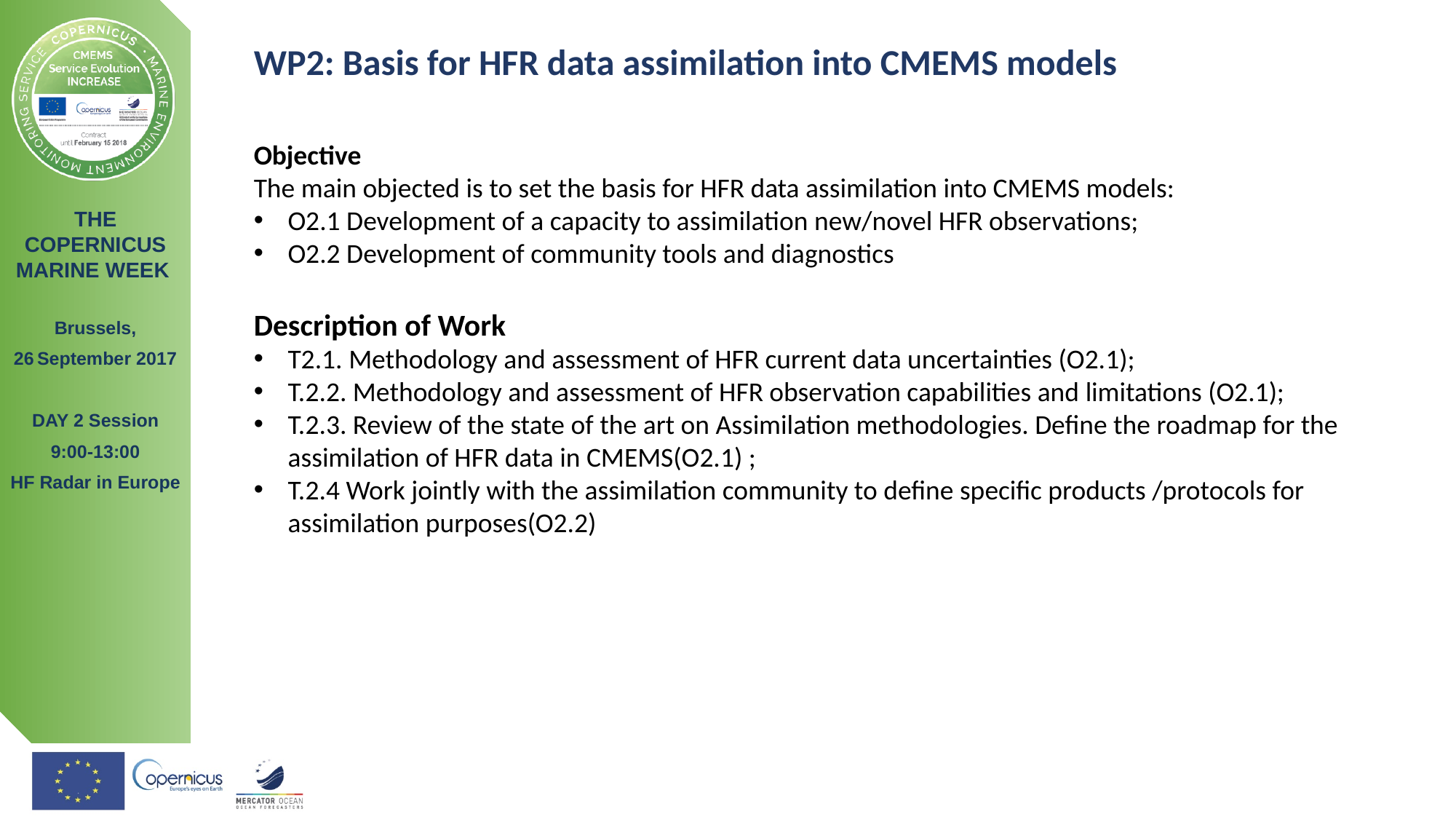

WP2: Basis for HFR data assimilation into CMEMS models
Objective
The main objected is to set the basis for HFR data assimilation into CMEMS models:
O2.1 Development of a capacity to assimilation new/novel HFR observations;
O2.2 Development of community tools and diagnostics

Description of Work
T2.1. Methodology and assessment of HFR current data uncertainties (O2.1);
T.2.2. Methodology and assessment of HFR observation capabilities and limitations (O2.1);
T.2.3. Review of the state of the art on Assimilation methodologies. Define the roadmap for the assimilation of HFR data in CMEMS(O2.1) ;
T.2.4 Work jointly with the assimilation community to define specific products /protocols for assimilation purposes(O2.2)